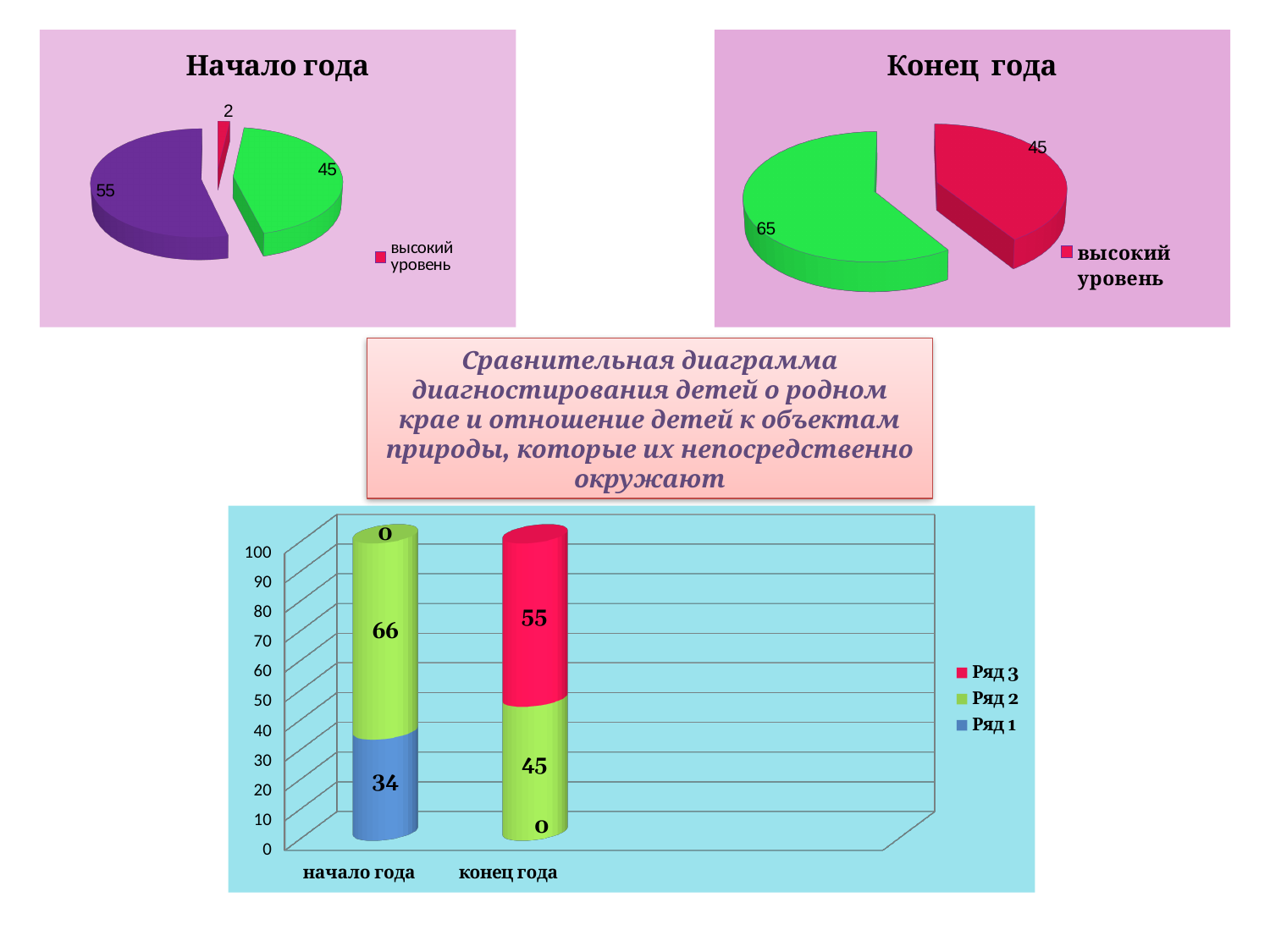

[unsupported chart]

[unsupported chart]

Сравнительная диаграмма диагностирования детей о родном крае и отношение детей к объектам природы, которые их непосредственно окружают

[unsupported chart]